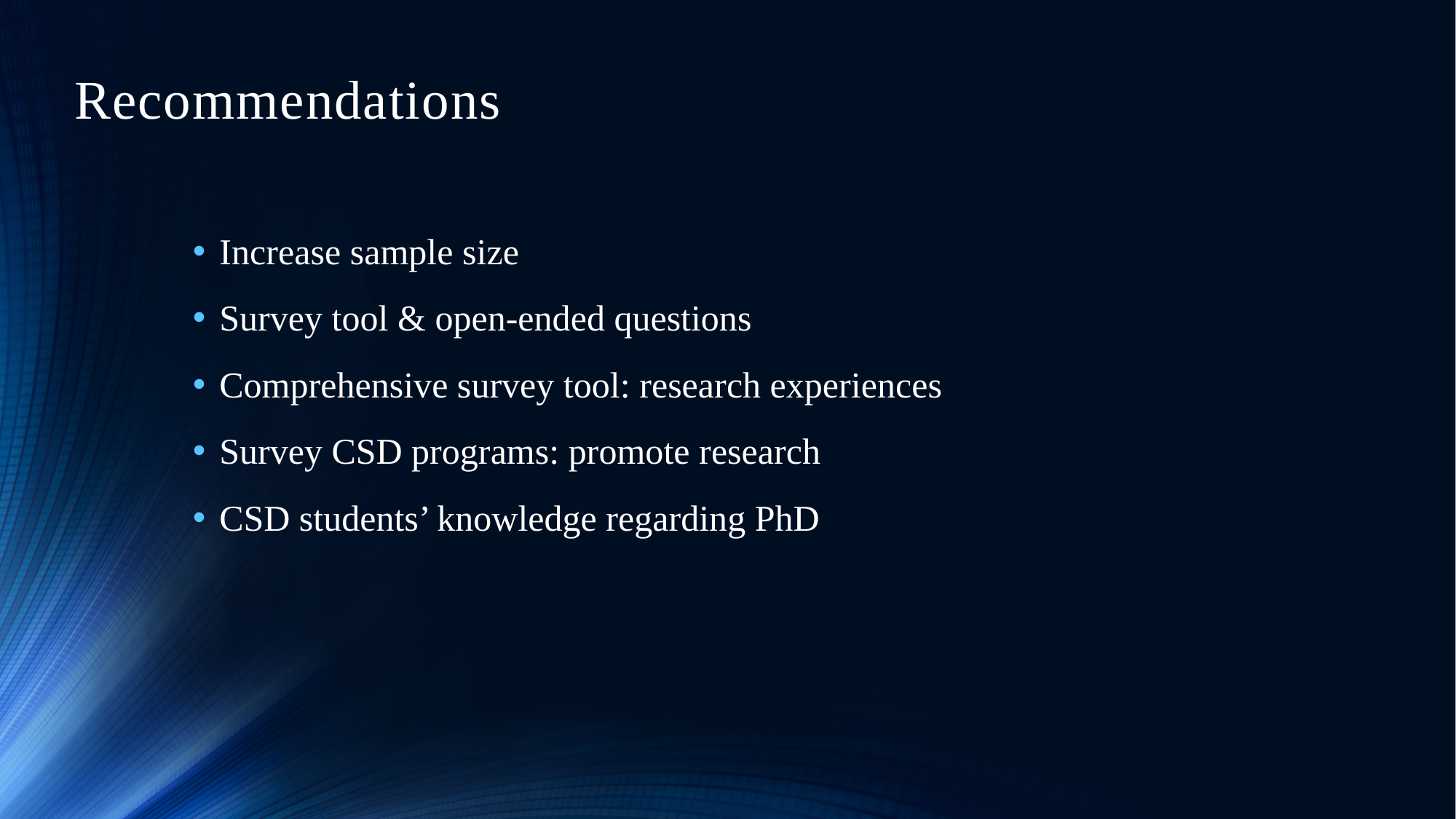

# Recommendations
Increase sample size
Survey tool & open-ended questions
Comprehensive survey tool: research experiences
Survey CSD programs: promote research
CSD students’ knowledge regarding PhD